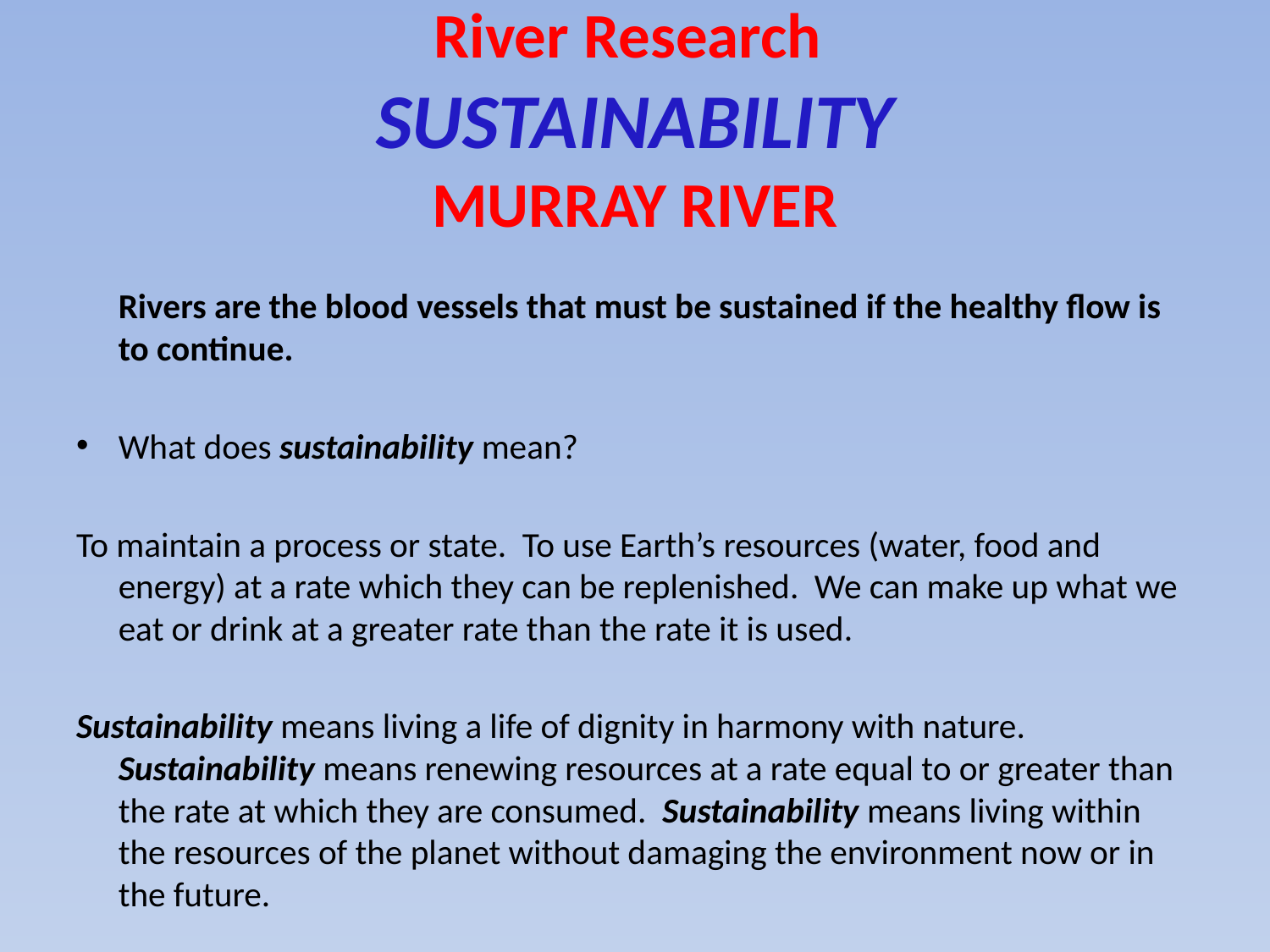

# River Research SUSTAINABILITY MURRAY RIVER
	Rivers are the blood vessels that must be sustained if the healthy flow is to continue.

What does sustainability mean?

To maintain a process or state.  To use Earth’s resources (water, food and energy) at a rate which they can be replenished.  We can make up what we eat or drink at a greater rate than the rate it is used.

Sustainability means living a life of dignity in harmony with nature.  Sustainability means renewing resources at a rate equal to or greater than the rate at which they are consumed.  Sustainability means living within the resources of the planet without damaging the environment now or in the future.